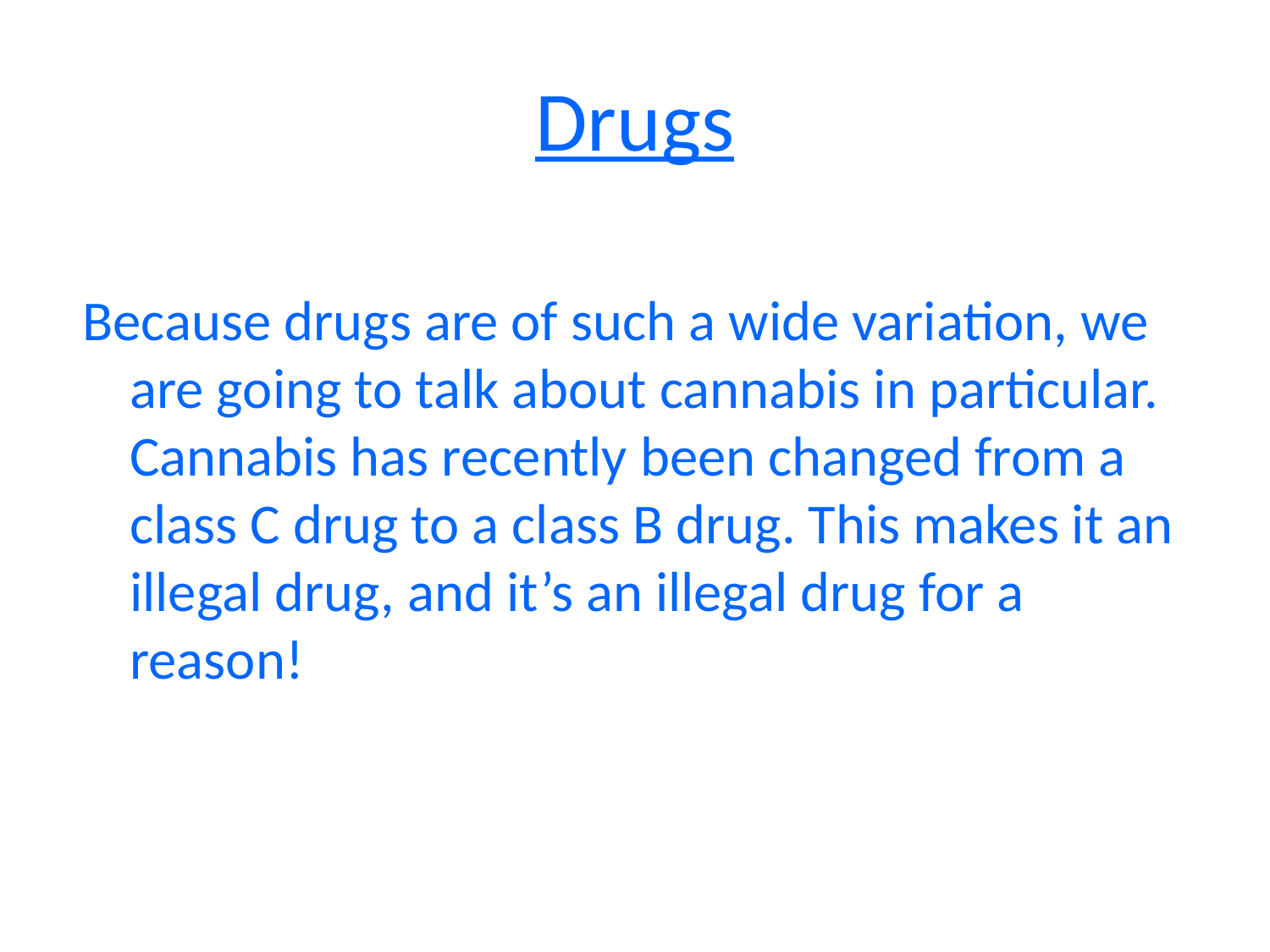

# Drugs
Because drugs are of such a wide variation, we are going to talk about cannabis in particular. Cannabis has recently been changed from a class C drug to a class B drug. This makes it an illegal drug, and it’s an illegal drug for a reason!